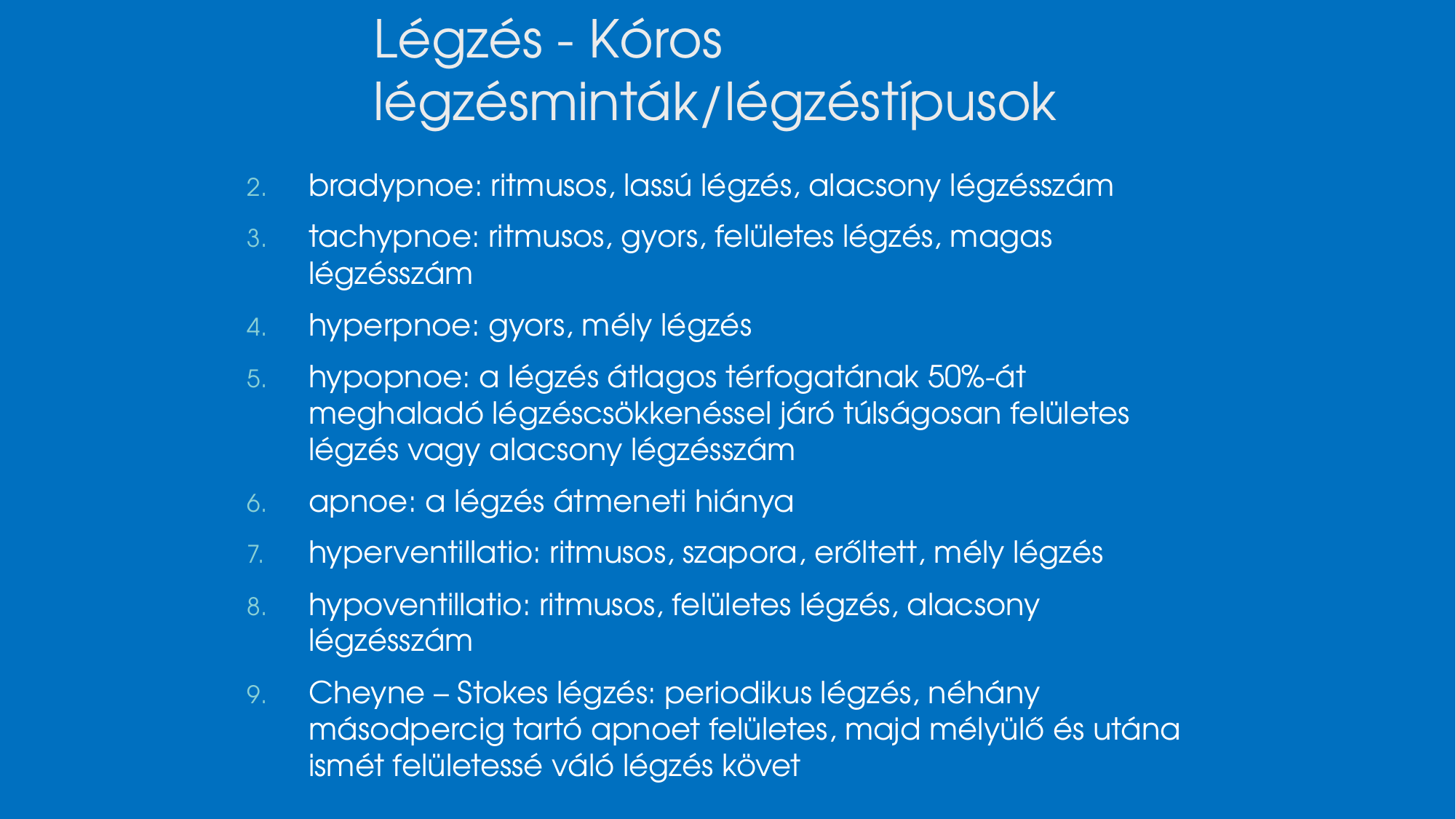

# Légzés - Kóros légzésminták/légzéstípusok
bradypnoe: ritmusos, lassú légzés, alacsony légzésszám
tachypnoe: ritmusos, gyors, felületes légzés, magas légzésszám
hyperpnoe: gyors, mély légzés
hypopnoe: a légzés átlagos térfogatának 50%-át meghaladó légzéscsökkenéssel járó túlságosan felületes légzés vagy alacsony légzésszám
apnoe: a légzés átmeneti hiánya
hyperventillatio: ritmusos, szapora, erőltett, mély légzés
hypoventillatio: ritmusos, felületes légzés, alacsony légzésszám
Cheyne – Stokes légzés: periodikus légzés, néhány másodpercig tartó apnoet felületes, majd mélyülő és utána ismét felületessé váló légzés követ